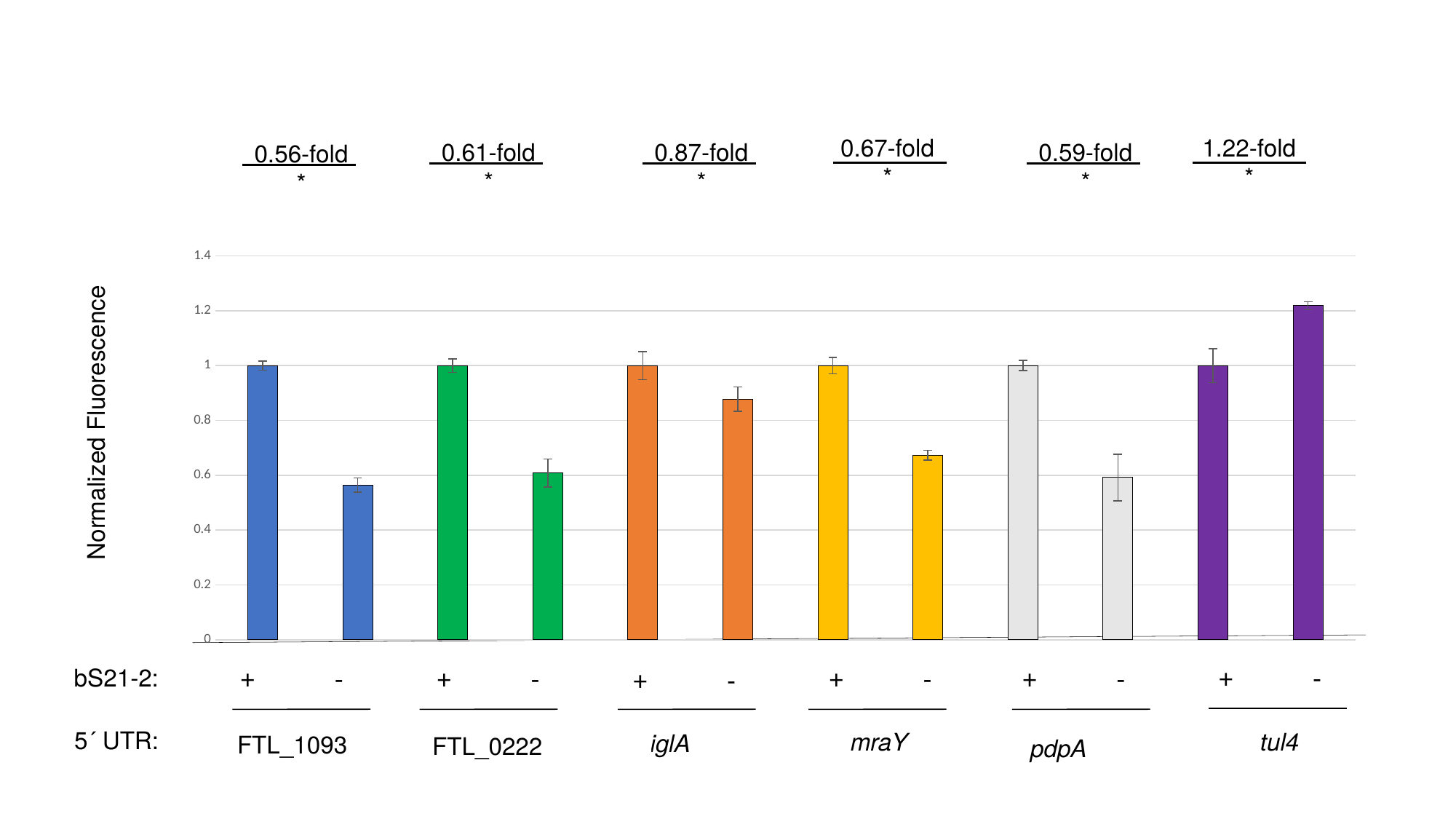

0.67-fold
*

0.61-fold
*

0.87-fold
*

0.59-fold
*

0.56-fold
*

 Normalized Fluorescence
tul4
iglA
pdpA
mraY
FTL_1093
+             -
+             -
+             -
+             -
bS21-2:
+             -
5´ UTR:
1.22-fold
*

### Chart

| Category | Averages |
|---|---|
| LVS FTL_1093 WT UTR | 0.9999999999999999 |
| ΔrpsU2 FTL_1093 WT UTR | 0.5648624438305795 |
| LVS FTL_0222 WT UTR | 1.0 |
| ΔrpsU2 FTL_0222 WT UTR | 0.6087008784451111 |
| LVS iglA WT UTR | 1.0 |
| ΔrpsU2 iglA WT UTR | 0.8778817456684638 |
| LVS mraY WT UTR | 1.0 |
| ΔrpsU2 mraY WT UTR | 0.6731575439200056 |
| LVS pdpA WT UTR | 1.0 |
| ΔrpsU2 pdpA WT UTR | 0.5917016256866195 |
| LVS tul4 WT UTR | 0.9999999999999997 |
| ΔrpsU2 tul4 WT UTR | 1.218502138977789 |
+             -
FTL_0222